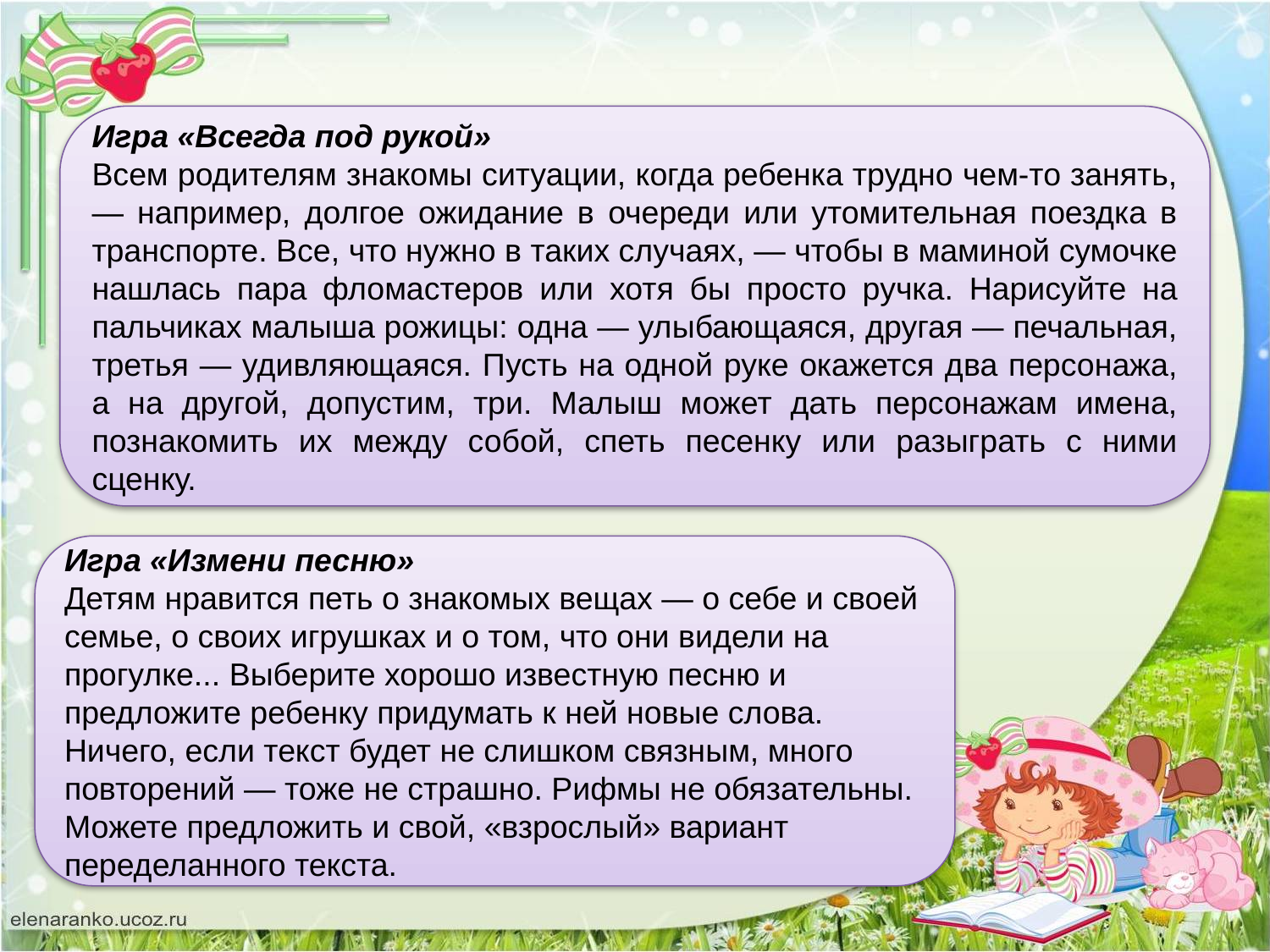

Игра «Всегда под рукой»
Всем родителям знакомы ситуации, когда ребенка трудно чем-то занять, — например, долгое ожидание в очереди или утомительная поездка в транспорте. Все, что нужно в таких случаях, — чтобы в маминой сумочке нашлась пара фломастеров или хотя бы просто ручка. Нарисуйте на пальчиках малыша рожицы: одна — улыбающаяся, другая — печальная, третья — удивляющаяся. Пусть на одной руке окажется два персонажа, а на другой, допустим, три. Малыш может дать персонажам имена, познакомить их между собой, спеть песенку или разыграть с ними сценку.
Игра «Измени песню»
Детям нравится петь о знакомых вещах — о себе и своей семье, о своих игрушках и о том, что они видели на прогулке... Выберите хорошо известную песню и предложите ребенку придумать к ней новые слова. Ничего, если текст будет не слишком связным, много повторений — тоже не страшно. Рифмы не обязательны. Можете предложить и свой, «взрослый» вариант переделанного текста.